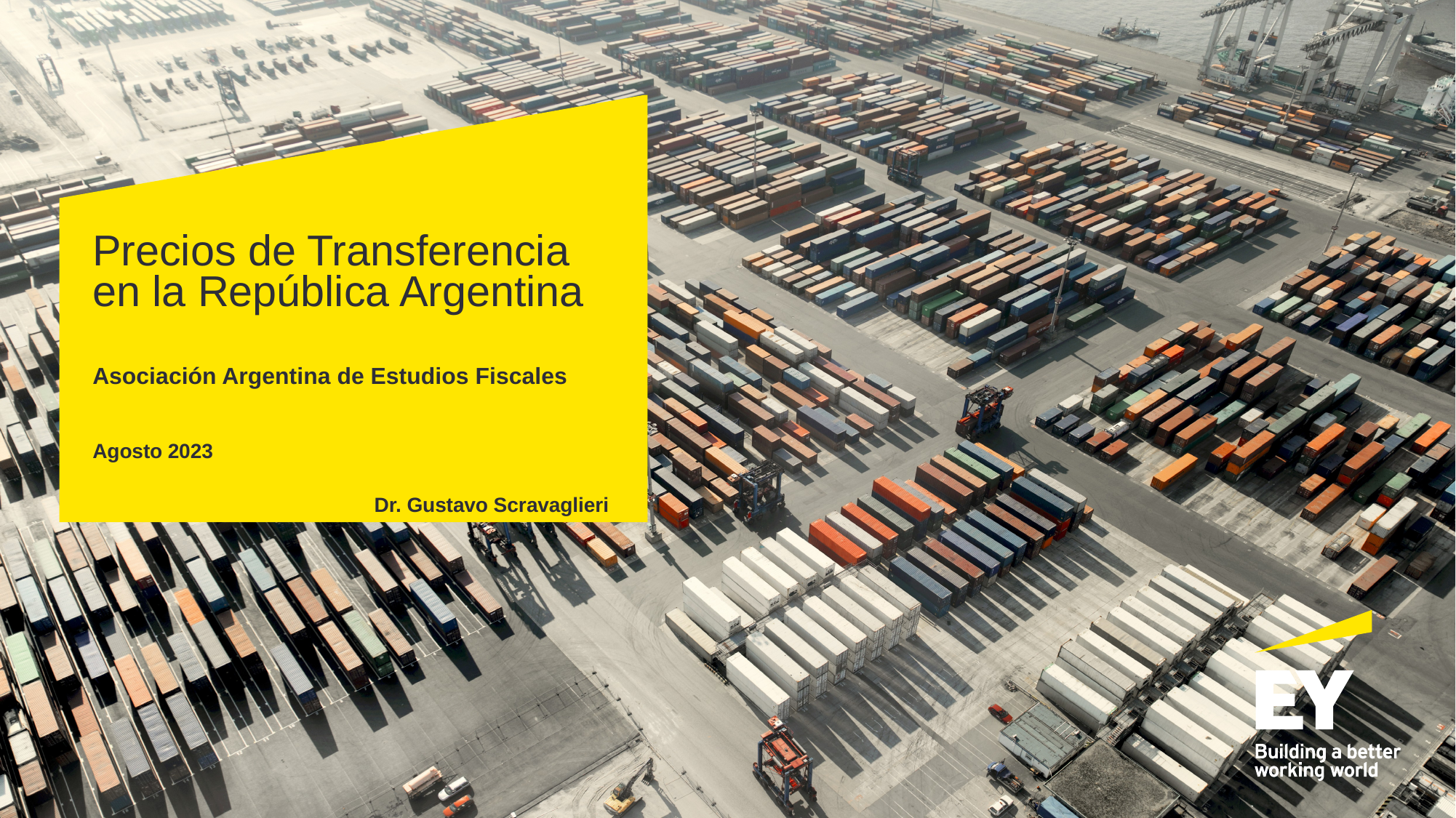

# Precios de Transferencia en la República Argentina
Asociación Argentina de Estudios Fiscales

Agosto 2023

Dr. Gustavo Scravaglieri